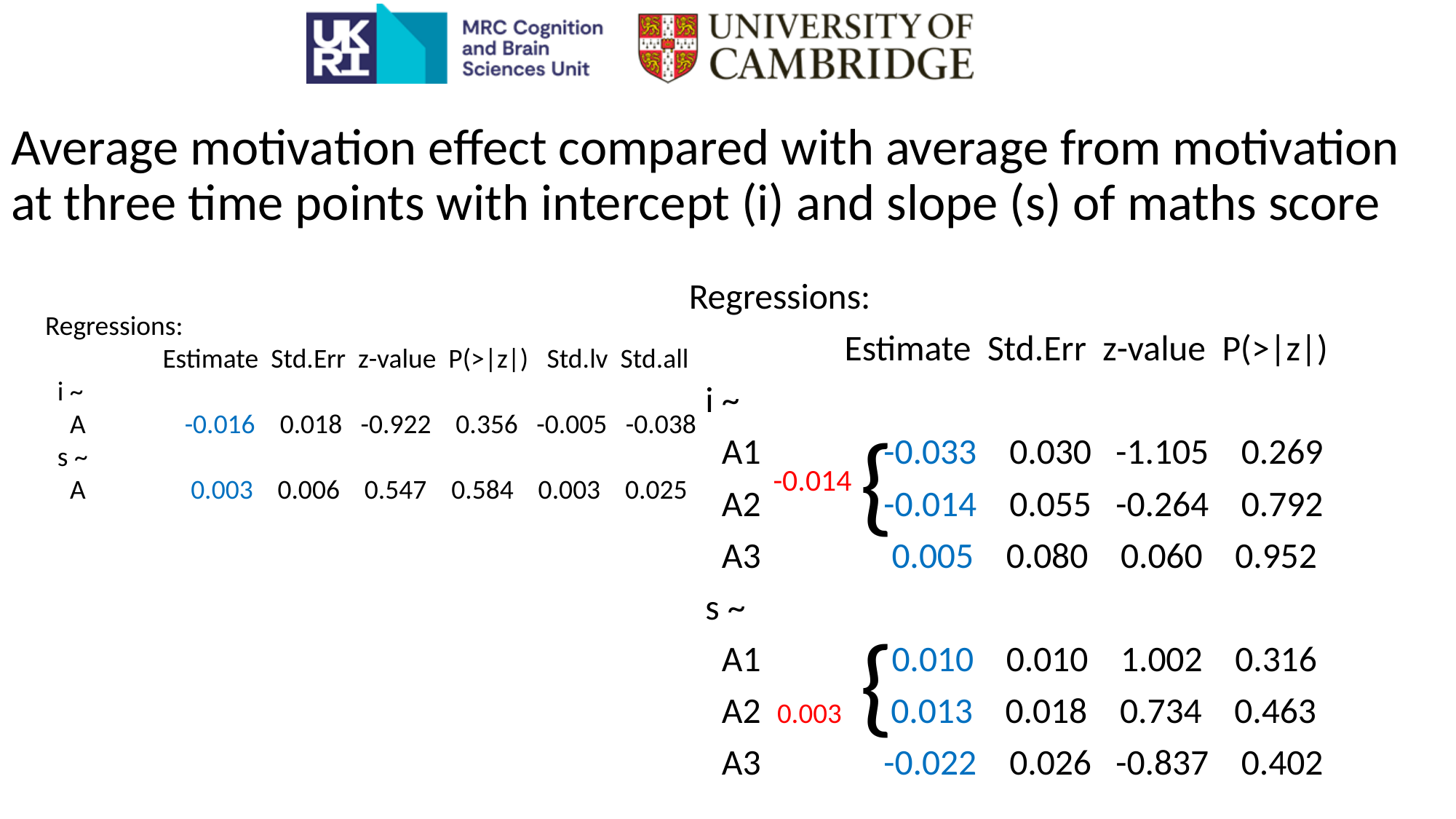

# Average motivation effect compared with average from motivation at three time points with intercept (i) and slope (s) of maths score
Regressions:
                   Estimate  Std.Err  z-value  P(>|z|)
  i ~
    A1               -0.033    0.030   -1.105    0.269
    A2               -0.014    0.055   -0.264    0.792
    A3                0.005    0.080    0.060    0.952
  s ~
    A1                0.010    0.010    1.002    0.316
    A2  0.003      0.013    0.018    0.734    0.463
    A3               -0.022    0.026   -0.837    0.402

Regressions:
                   Estimate  Std.Err  z-value  P(>|z|)   Std.lv  Std.all
  i ~
    A                -0.016    0.018   -0.922    0.356   -0.005   -0.038
  s ~
    A                 0.003    0.006    0.547    0.584    0.003    0.025
{
-0.014
{